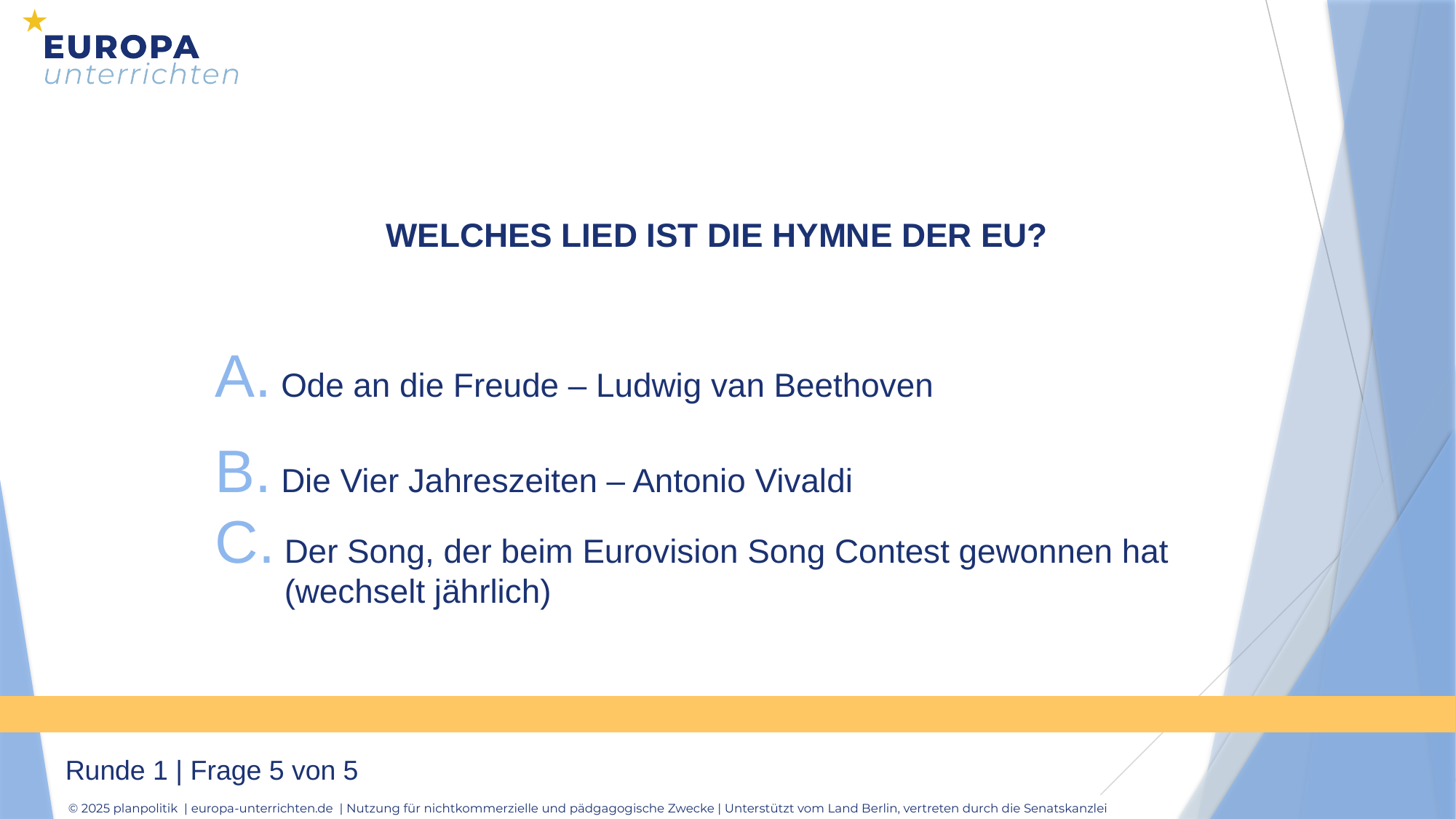

WELCHES LIED IST DIE HYMNE DER EU?

 Ode an die Freude – Ludwig van Beethoven
 Die Vier Jahreszeiten – Antonio Vivaldi
 Der Song, der beim Eurovision Song Contest gewonnen hat
    (wechselt jährlich)

Runde 1 | Frage 5 von 5